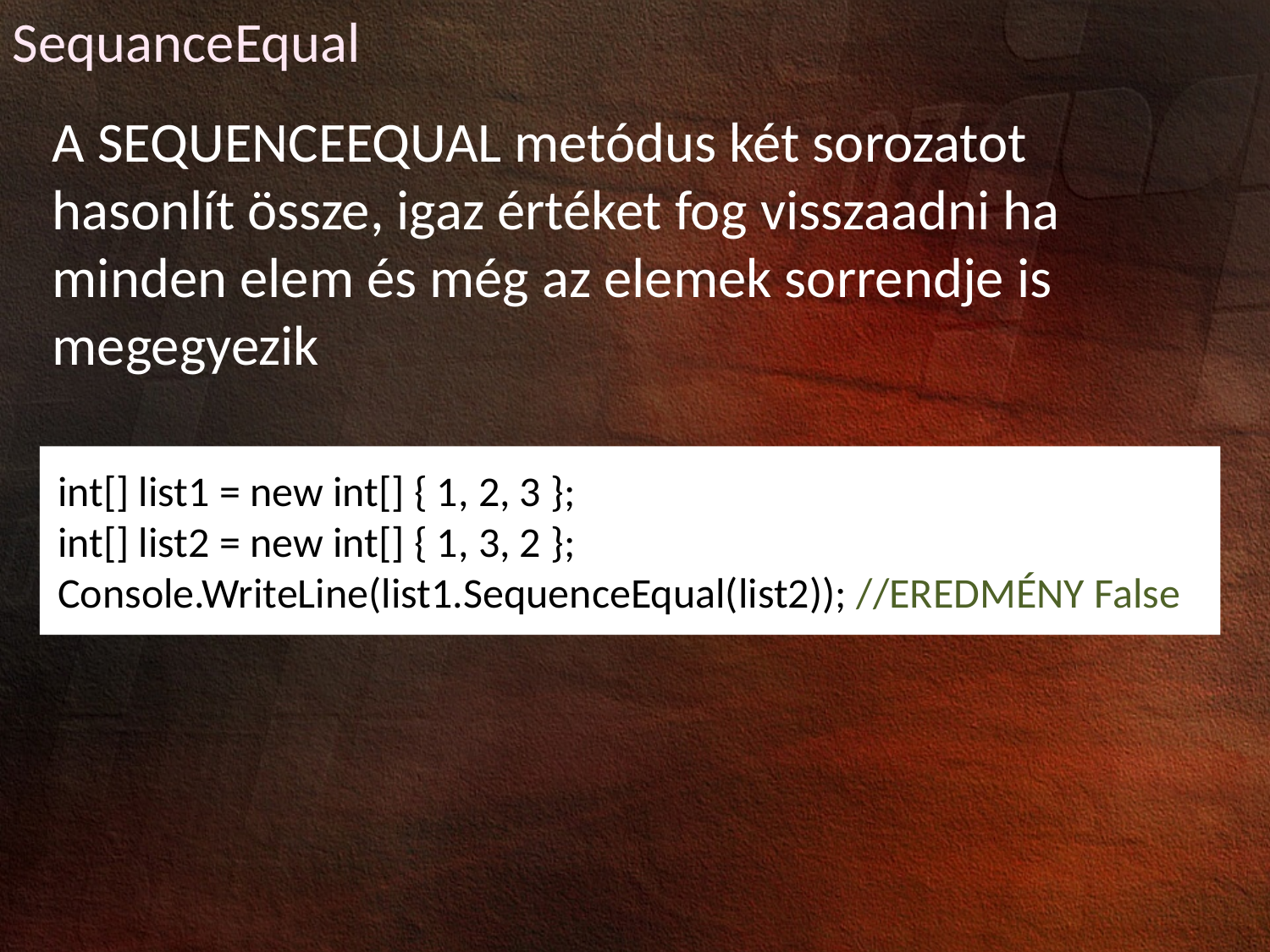

SequanceEqual
A SEQUENCEEQUAL metódus két sorozatot hasonlít össze, igaz értéket fog visszaadni ha minden elem és még az elemek sorrendje is megegyezik

int[] list1 = new int[] { 1, 2, 3 };
int[] list2 = new int[] { 1, 3, 2 };
Console.WriteLine(list1.SequenceEqual(list2)); //EREDMÉNY False